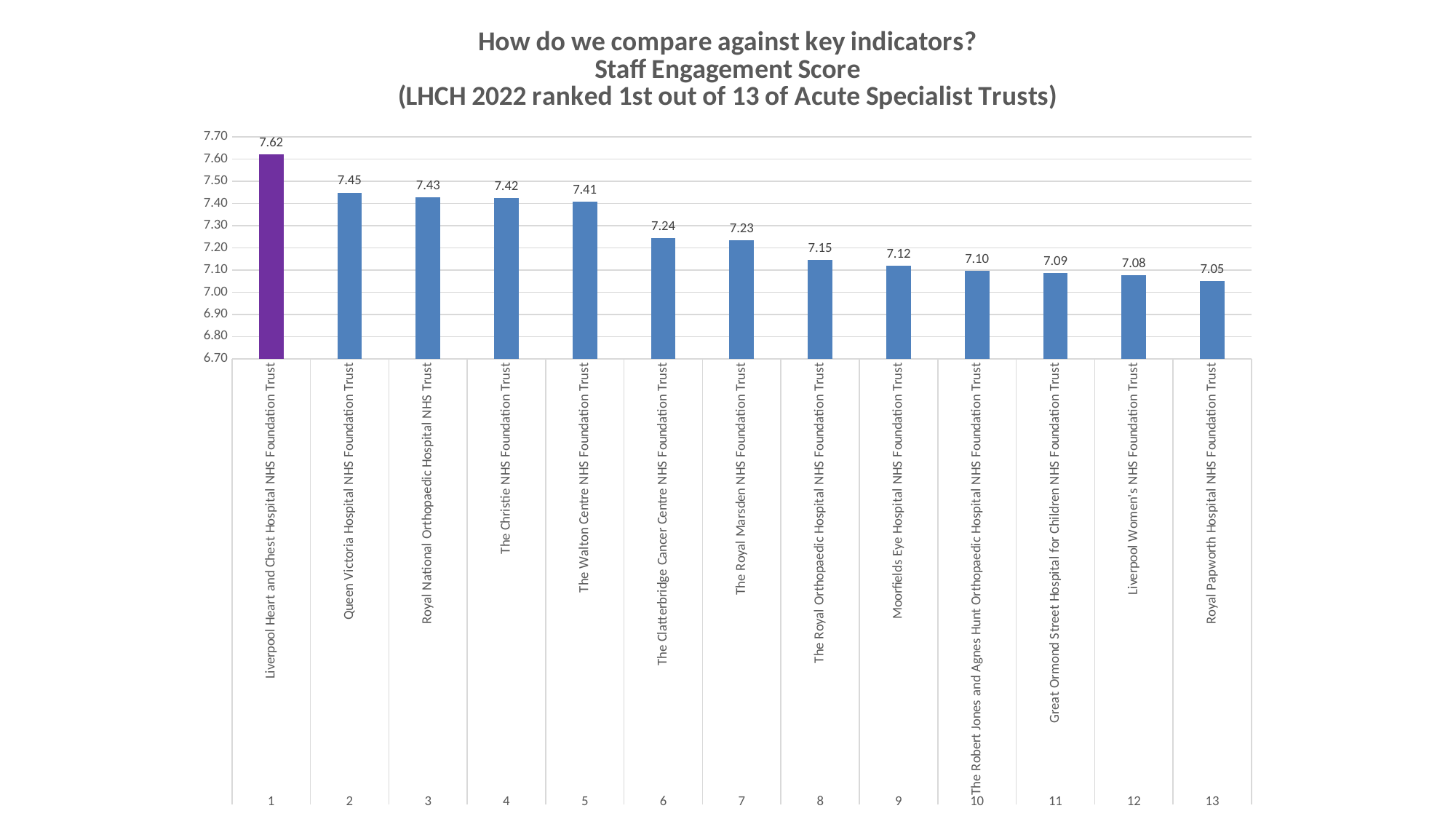

### Chart: How do we compare against key indicators?
Staff Engagement Score
(LHCH 2022 ranked 1st out of 13 of Acute Specialist Trusts)

| Category | Total |
|---|---|
| Liverpool Heart and Chest Hospital NHS Foundation Trust | 7.622011182468563 |
| Queen Victoria Hospital NHS Foundation Trust | 7.448919638762137 |
| Royal National Orthopaedic Hospital NHS Trust | 7.427212531151158 |
| The Christie NHS Foundation Trust | 7.424096584952699 |
| The Walton Centre NHS Foundation Trust | 7.407026122343152 |
| The Clatterbridge Cancer Centre NHS Foundation Trust | 7.244527616679335 |
| The Royal Marsden NHS Foundation Trust | 7.233190364143859 |
| The Royal Orthopaedic Hospital NHS Foundation Trust | 7.14683585849514 |
| Moorfields Eye Hospital NHS Foundation Trust | 7.118699993392024 |
| The Robert Jones and Agnes Hunt Orthopaedic Hospital NHS Foundation Trust | 7.097353271635674 |
| Great Ormond Street Hospital for Children NHS Foundation Trust | 7.086868922999709 |
| Liverpool Women's NHS Foundation Trust | 7.07509676164449 |
| Royal Papworth Hospital NHS Foundation Trust | 7.050242645333078 |